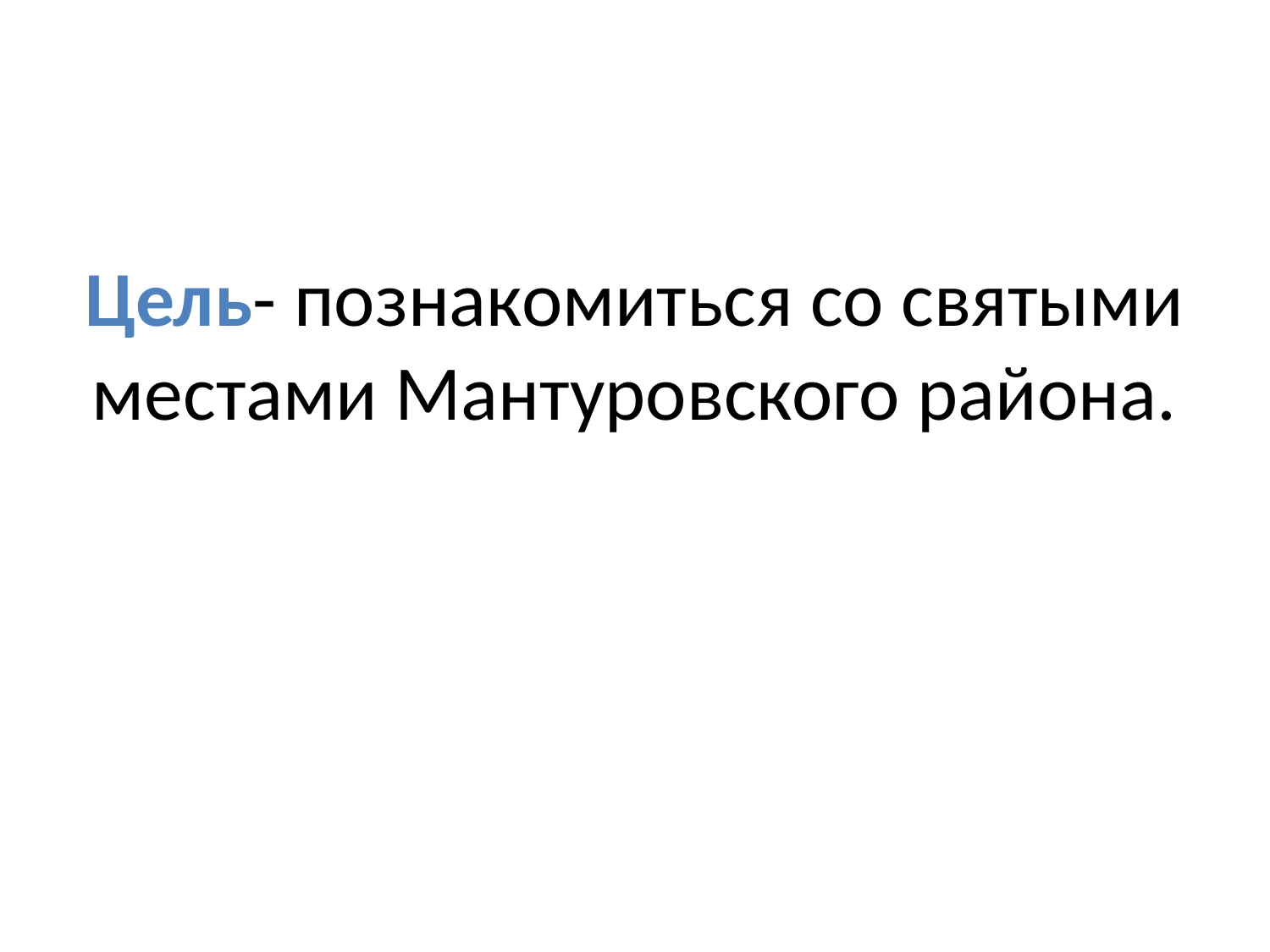

# Цель- познакомиться со святыми местами Мантуровского района.